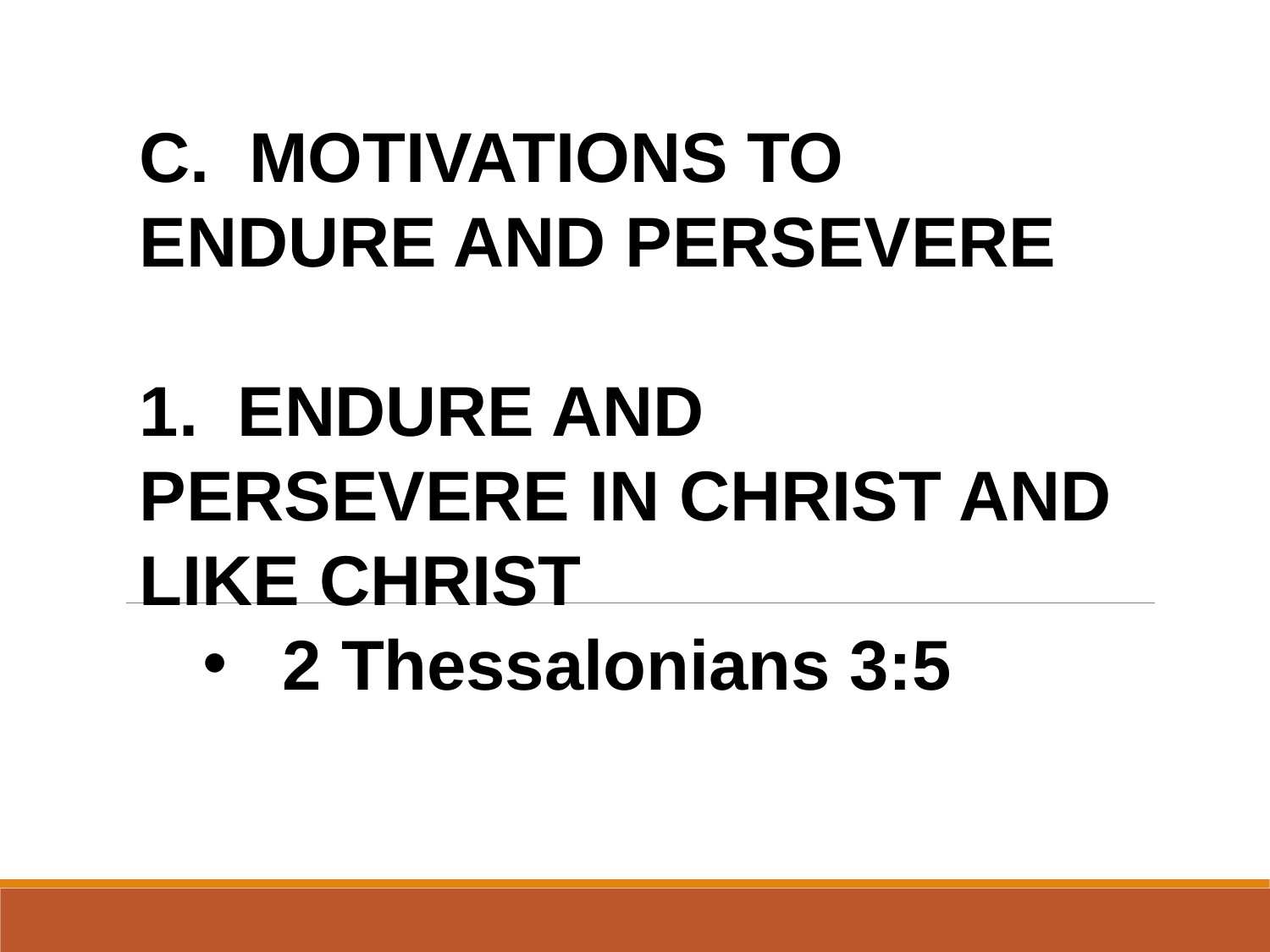

C.  MOTIVATIONS TO ENDURE AND PERSEVERE
1.  ENDURE AND PERSEVERE IN CHRIST AND LIKE CHRIST
2 Thessalonians 3:5